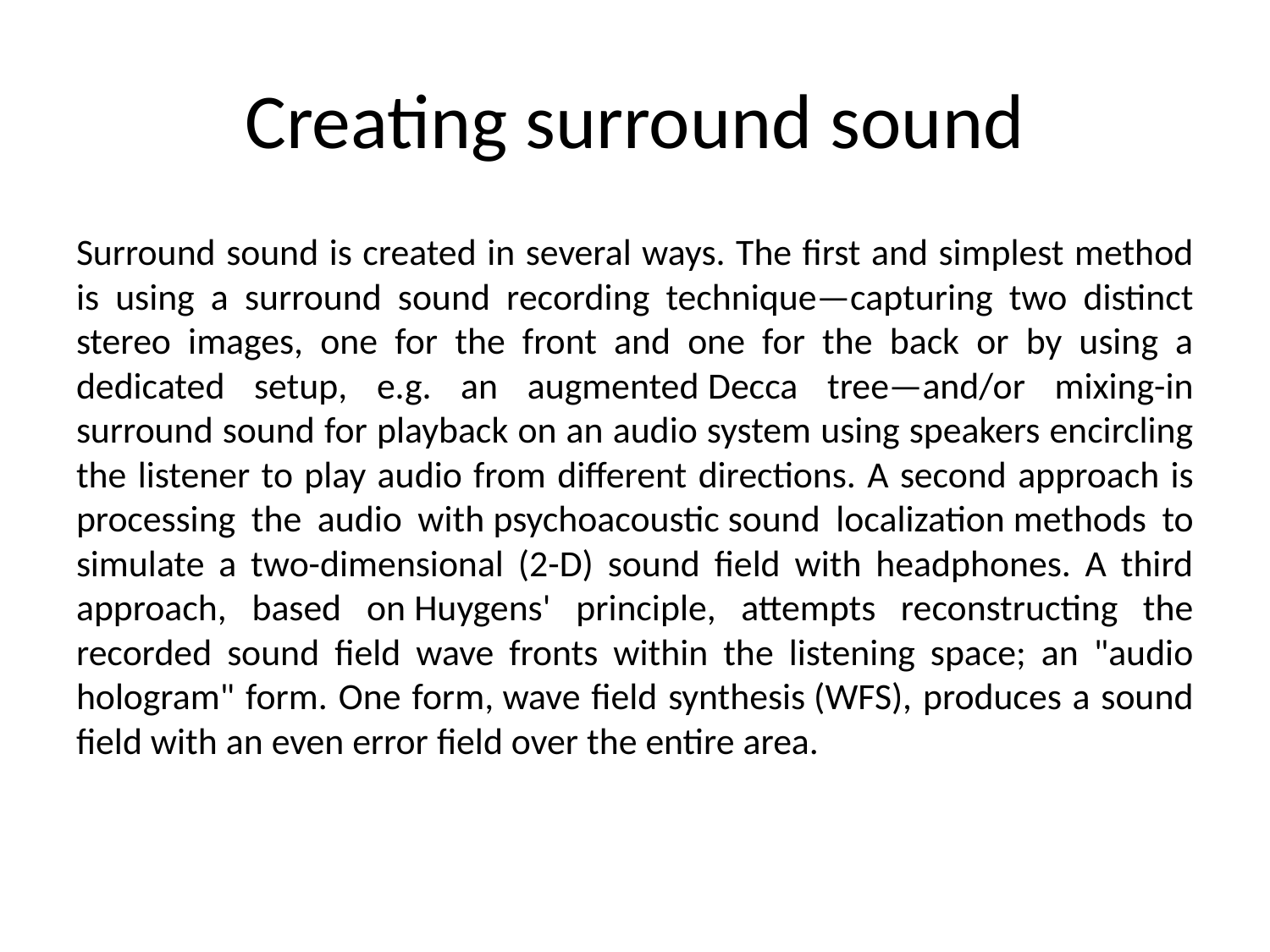

# Creating surround sound
Surround sound is created in several ways. The first and simplest method is using a surround sound recording technique—capturing two distinct stereo images, one for the front and one for the back or by using a dedicated setup, e.g. an augmented Decca tree—and/or mixing-in surround sound for playback on an audio system using speakers encircling the listener to play audio from different directions. A second approach is processing the audio with psychoacoustic sound localization methods to simulate a two-dimensional (2-D) sound field with headphones. A third approach, based on Huygens' principle, attempts reconstructing the recorded sound field wave fronts within the listening space; an "audio hologram" form. One form, wave field synthesis (WFS), produces a sound field with an even error field over the entire area.